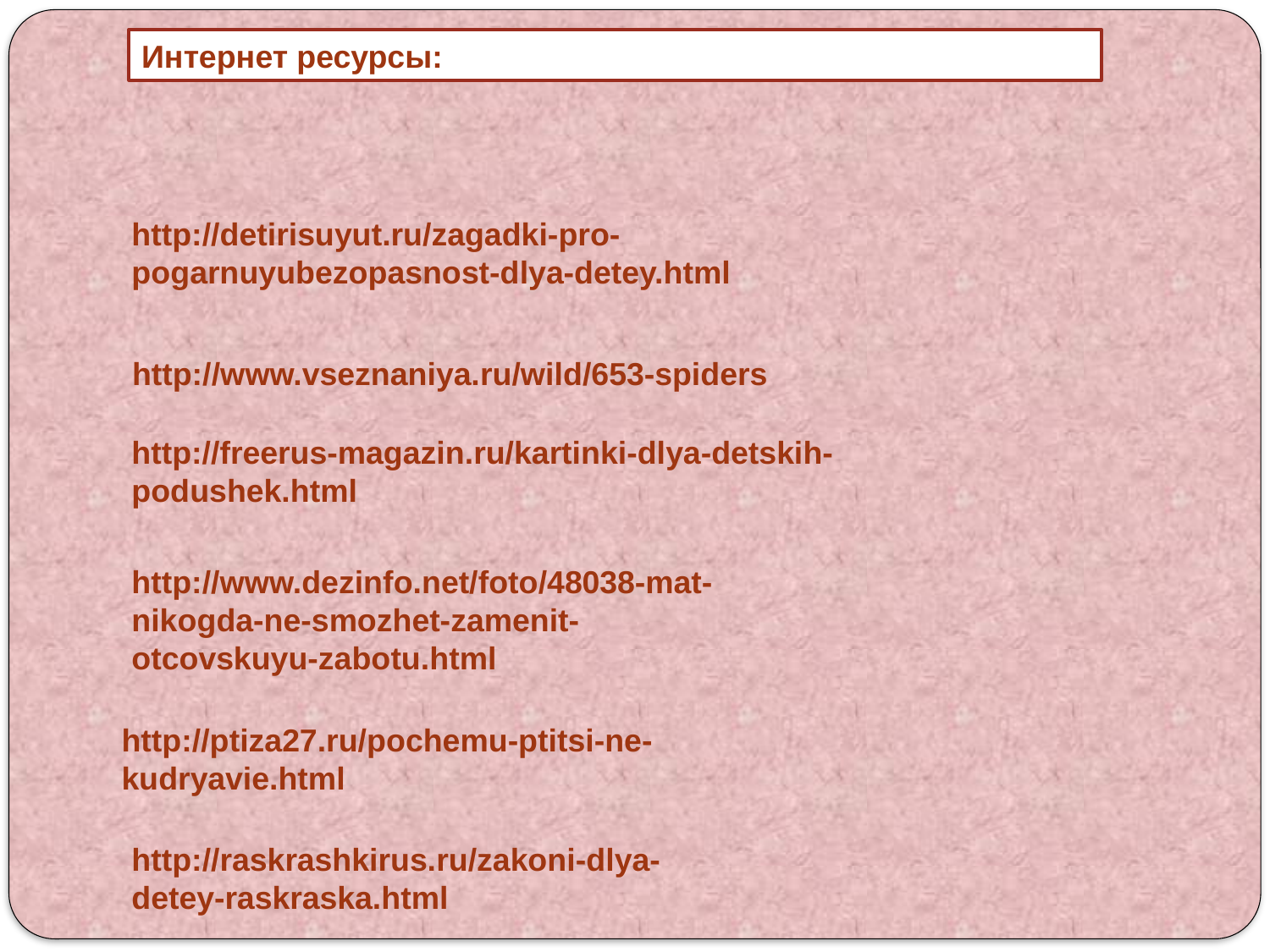

Интернет ресурсы:
http://detirisuyut.ru/zagadki-pro-pogarnuyubezopasnost-dlya-detey.html
http://www.vseznaniya.ru/wild/653-spiders
http://freerus-magazin.ru/kartinki-dlya-detskih-podushek.html
http://www.dezinfo.net/foto/48038-mat-nikogda-ne-smozhet-zamenit-otcovskuyu-zabotu.html
http://ptiza27.ru/pochemu-ptitsi-ne-kudryavie.html
http://raskrashkirus.ru/zakoni-dlya-detey-raskraska.html